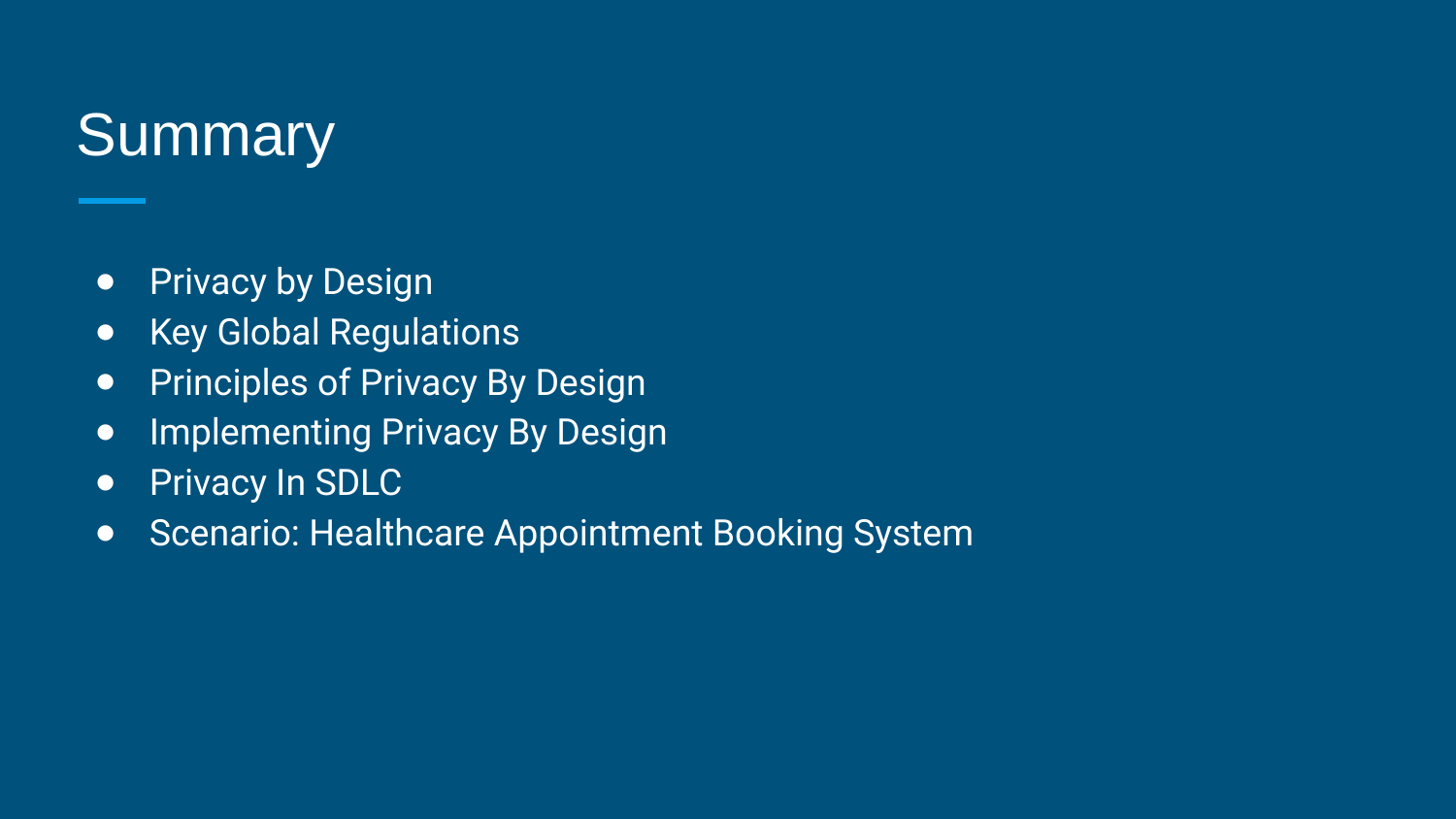

# Summary
Privacy by Design
Key Global Regulations
Principles of Privacy By Design
Implementing Privacy By Design
Privacy In SDLC
Scenario: Healthcare Appointment Booking System